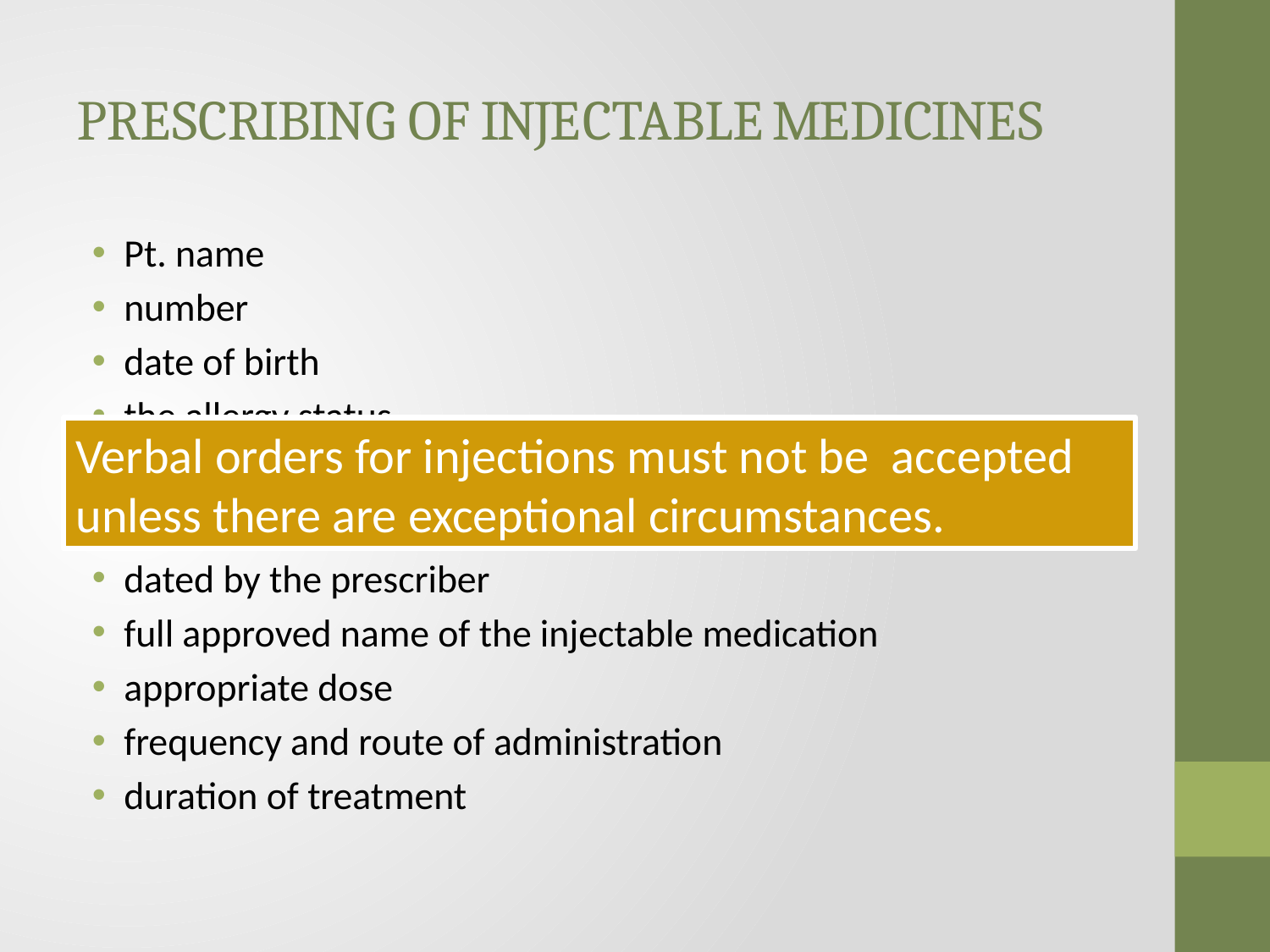

# PRESCRIBING OF INJECTABLE MEDICINES
Pt. name
number
date of birth
the allergy status
written legibly
Signed
dated by the prescriber
full approved name of the injectable medication
appropriate dose
frequency and route of administration
duration of treatment
Verbal orders for injections must not be  accepted unless there are exceptional circumstances.